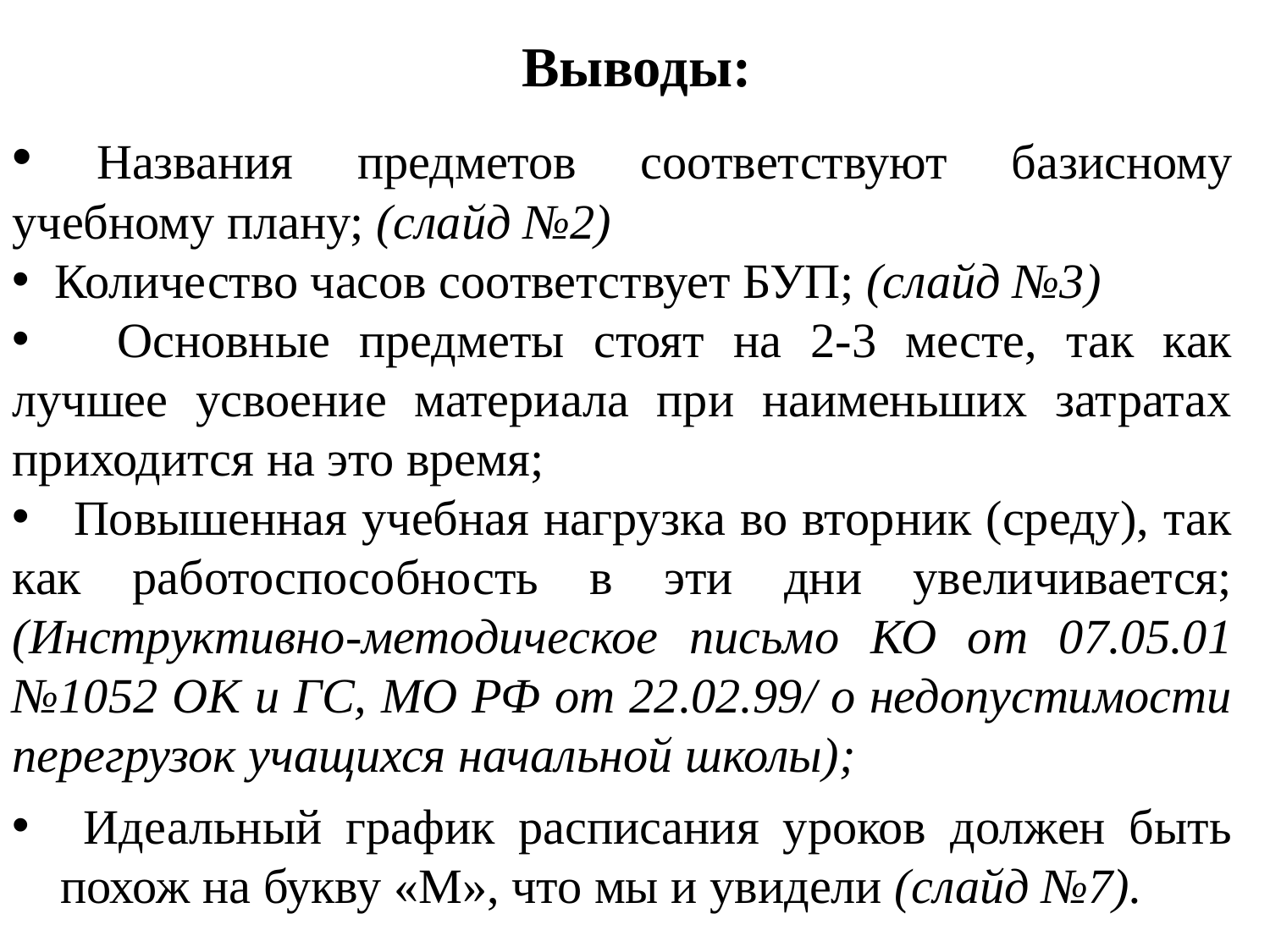

Выводы:
 Названия предметов соответствуют базисному учебному плану; (слайд №2)
  Количество часов соответствует БУП; (слайд №3)
   Основные предметы стоят на 2-3 месте, так как лучшее усвоение материала при наименьших затратах приходится на это время;
   Повышенная учебная нагрузка во вторник (среду), так как работоспособность в эти дни увеличивается; (Инструктивно-методическое письмо КО от 07.05.01 №1052 ОК и ГС, МО РФ от 22.02.99/ о недопустимости перегрузок учащихся начальной школы);
 Идеальный график расписания уроков должен быть похож на букву «М», что мы и увидели (слайд №7).